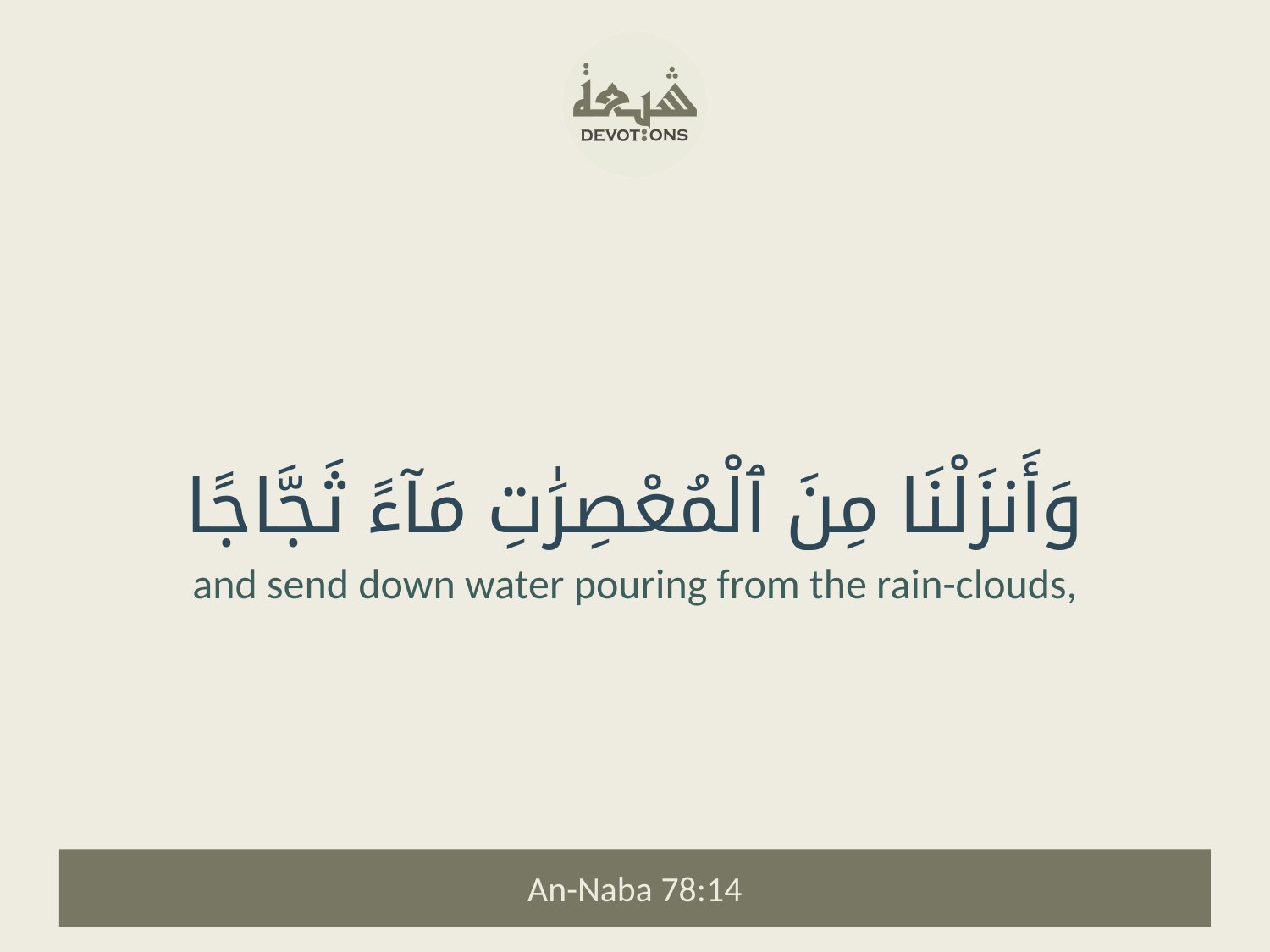

وَأَنزَلْنَا مِنَ ٱلْمُعْصِرَٰتِ مَآءً ثَجَّاجًا
and send down water pouring from the rain-clouds,
An-Naba 78:14